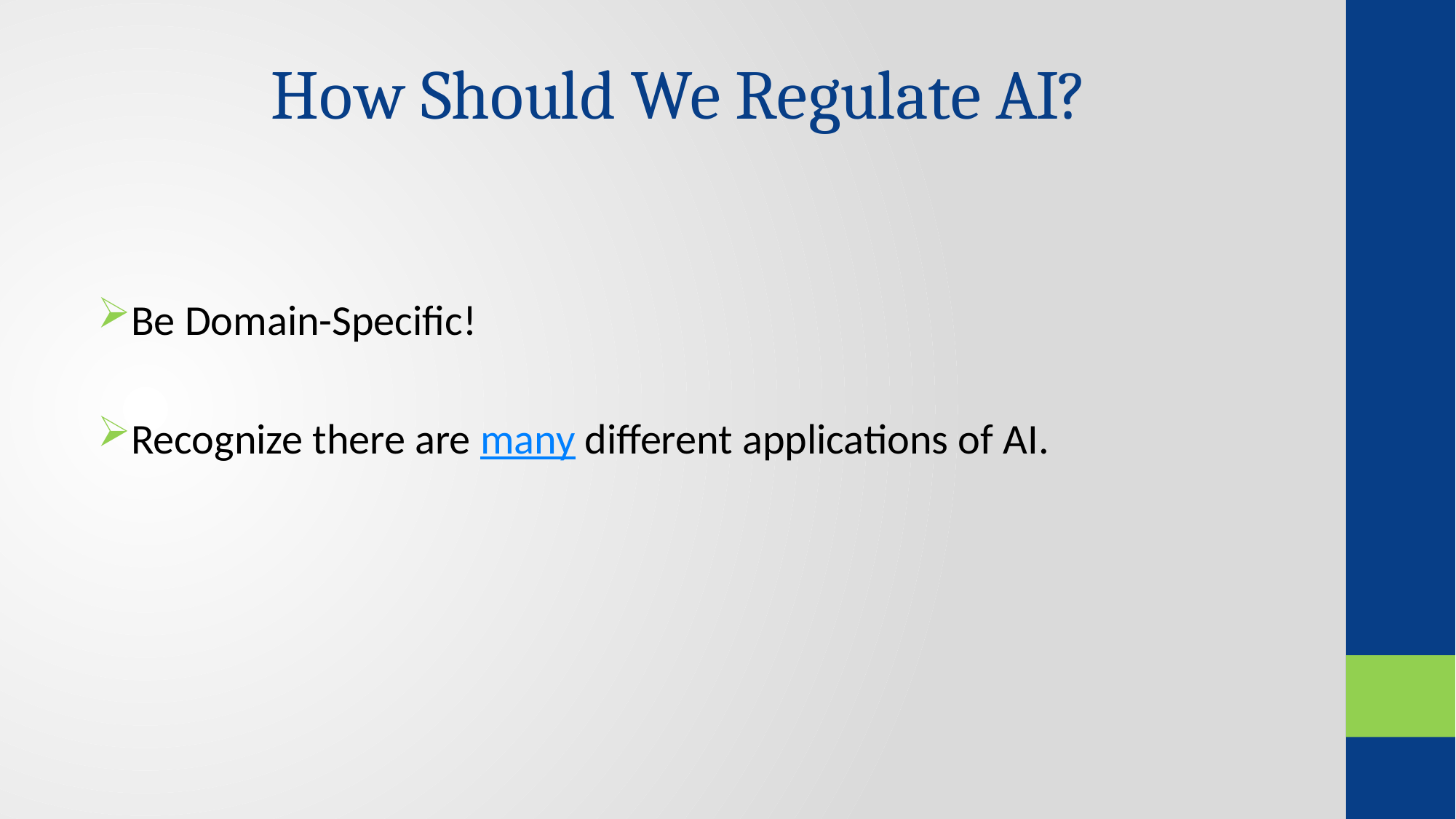

# How Should We Regulate AI?

Be Domain-Specific!

Recognize there are many different applications of AI.